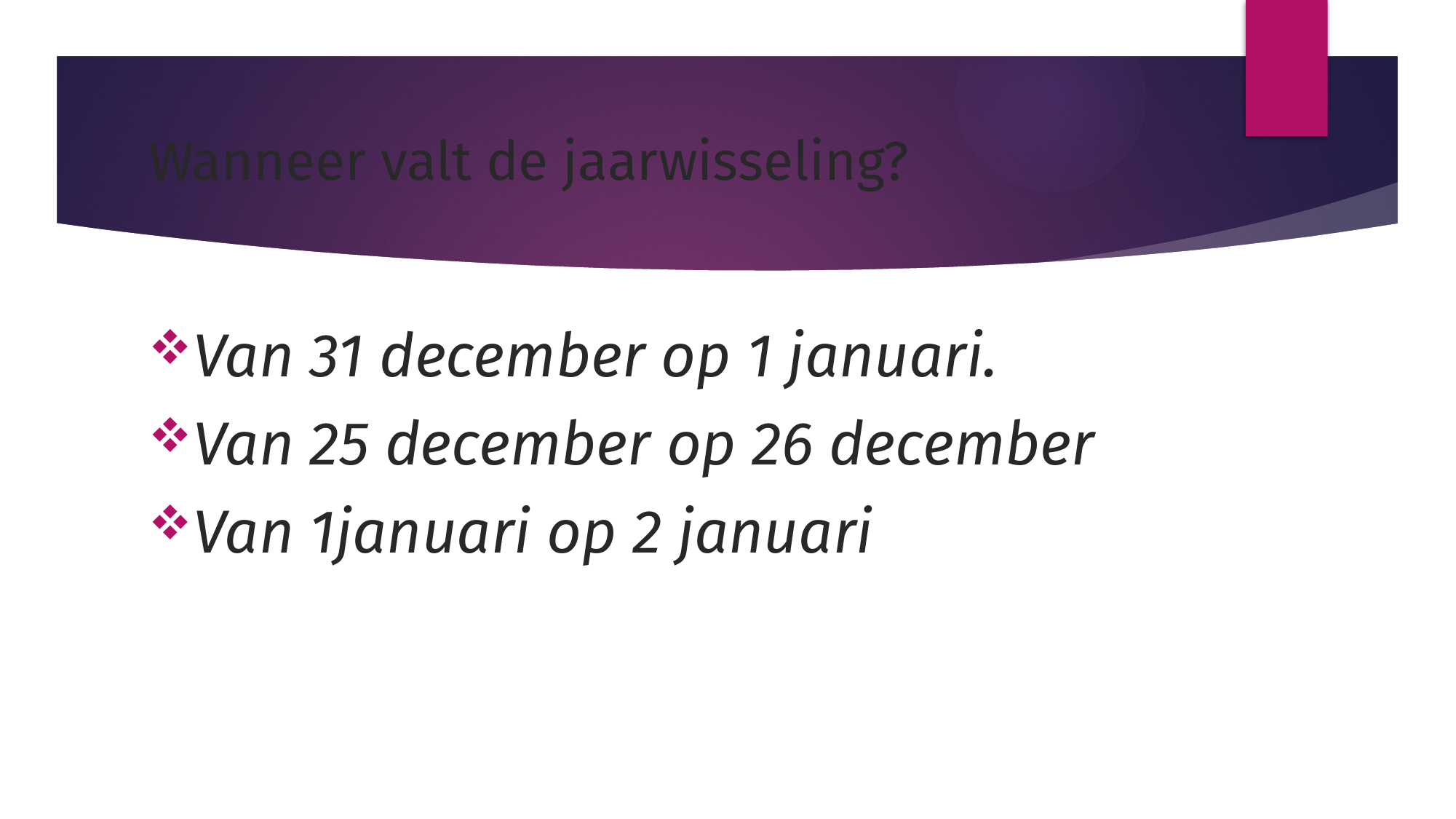

# Wanneer valt de jaarwisseling?
Van 31 december op 1 januari.
Van 25 december op 26 december
Van 1januari op 2 januari